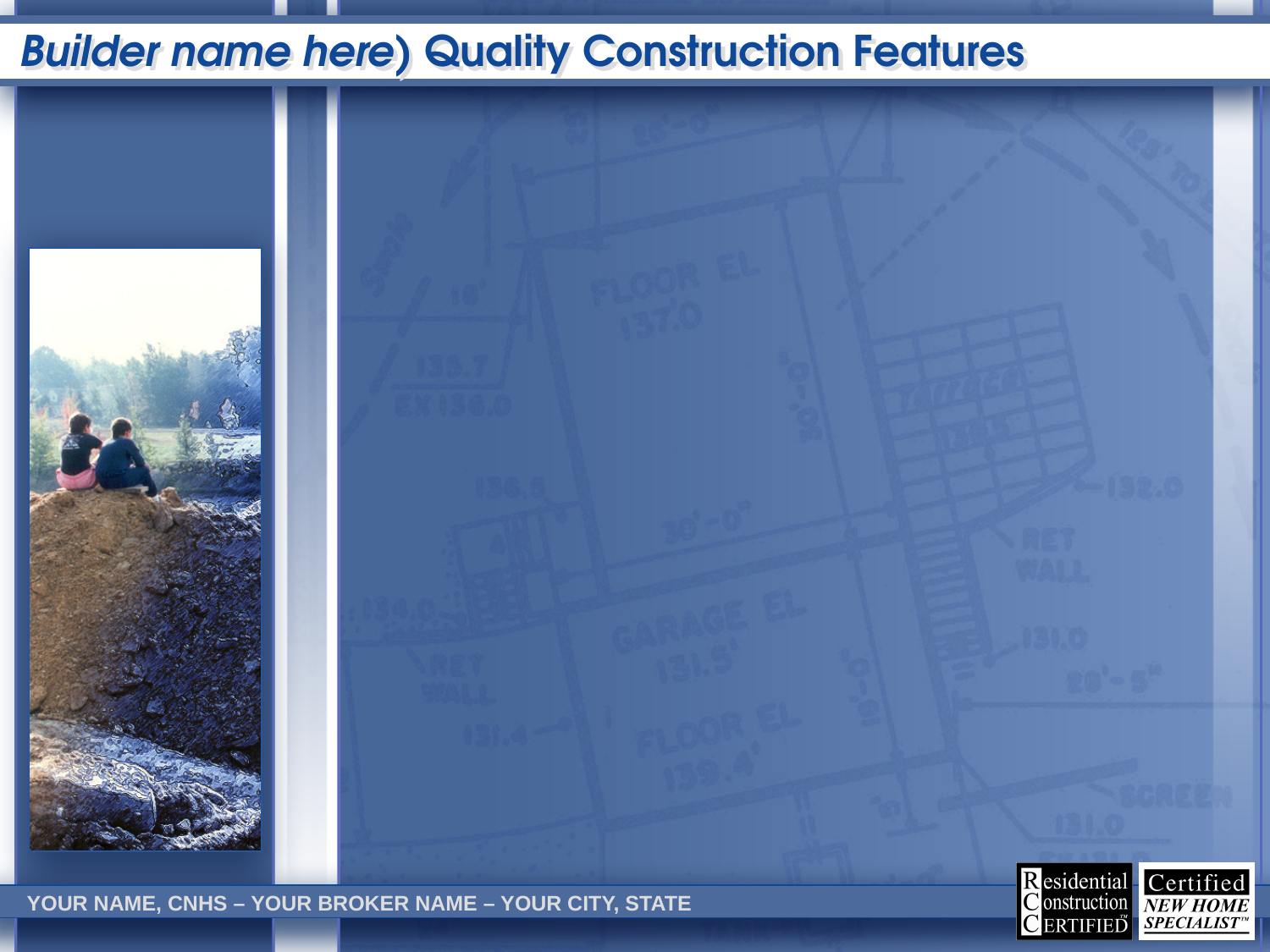

# Builder name here) Quality Construction Features

YOUR NAME, CNHS – YOUR BROKER NAME – YOUR CITY, STATE